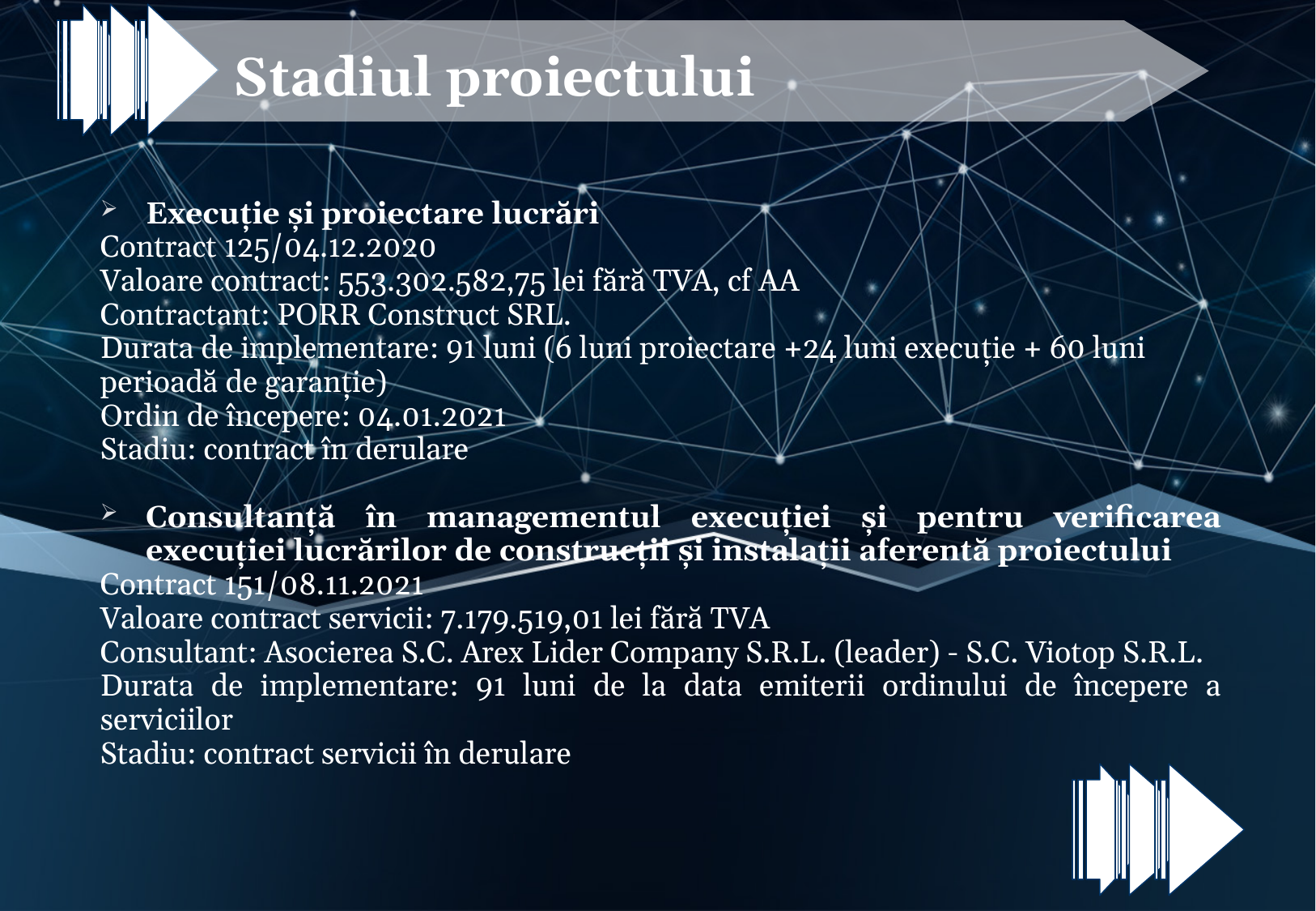

Stadiul proiectului
Execuţie și proiectare lucrări
Contract 125/04.12.2020
Valoare contract: 553.302.582,75 lei fără TVA, cf AA
Contractant: PORR Construct SRL.
Durata de implementare: 91 luni (6 luni proiectare +24 luni execuţie + 60 luni perioadă de garanţie)
Ordin de începere: 04.01.2021
Stadiu: contract în derulare

Consultanță în managementul execuției și pentru verificarea execuției lucrărilor de construcţii şi instalaţii aferentă proiectului
Contract 151/08.11.2021
Valoare contract servicii: 7.179.519,01 lei fără TVA
Consultant: Asocierea S.C. Arex Lider Company S.R.L. (leader) - S.C. Viotop S.R.L.
Durata de implementare: 91 luni de la data emiterii ordinului de începere a serviciilor
Stadiu: contract servicii în derulare